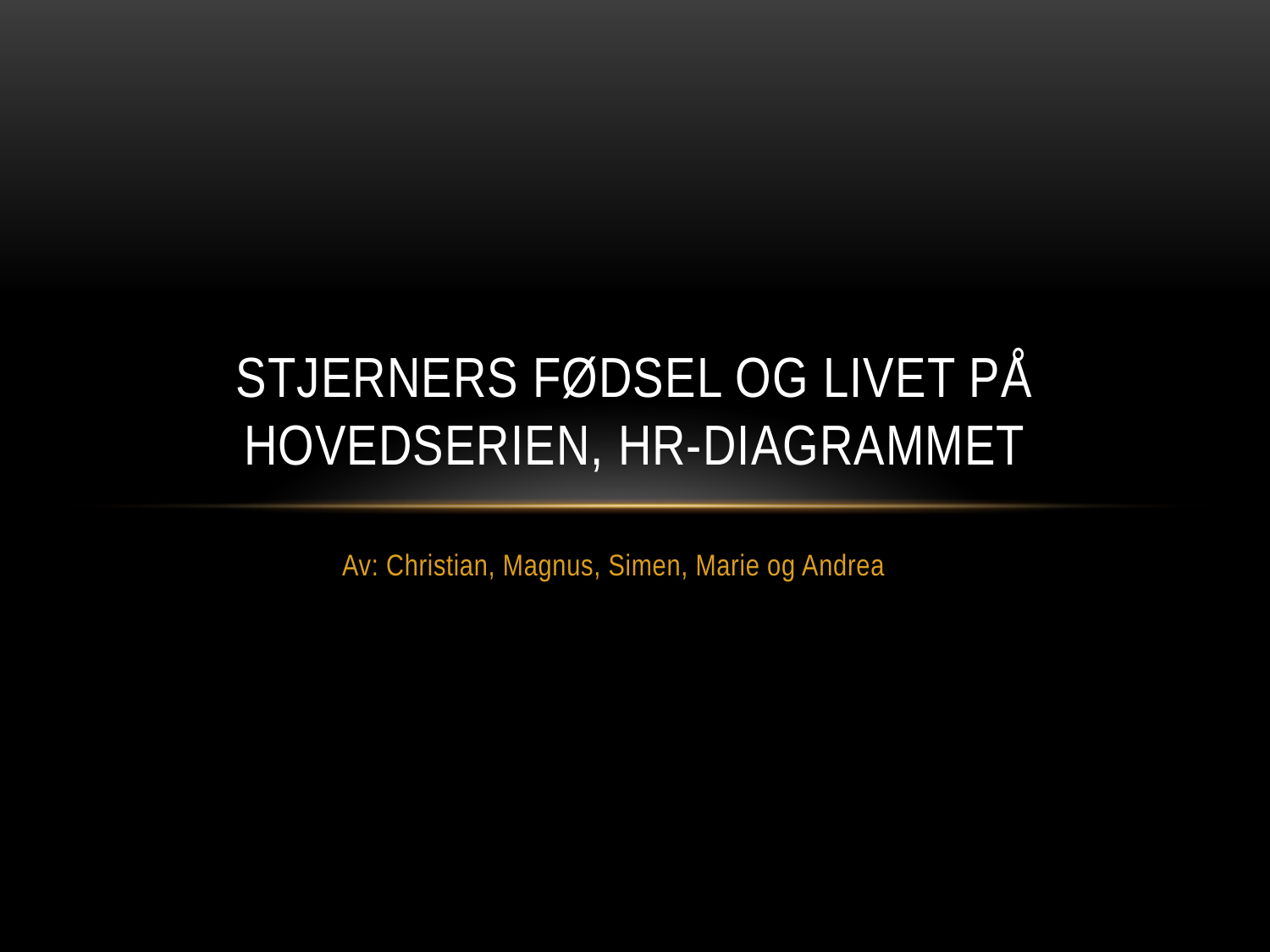

# Stjerners fødsel og livet på hovedserien, Hr-diagrammet
Av: Christian, Magnus, Simen, Marie og Andrea